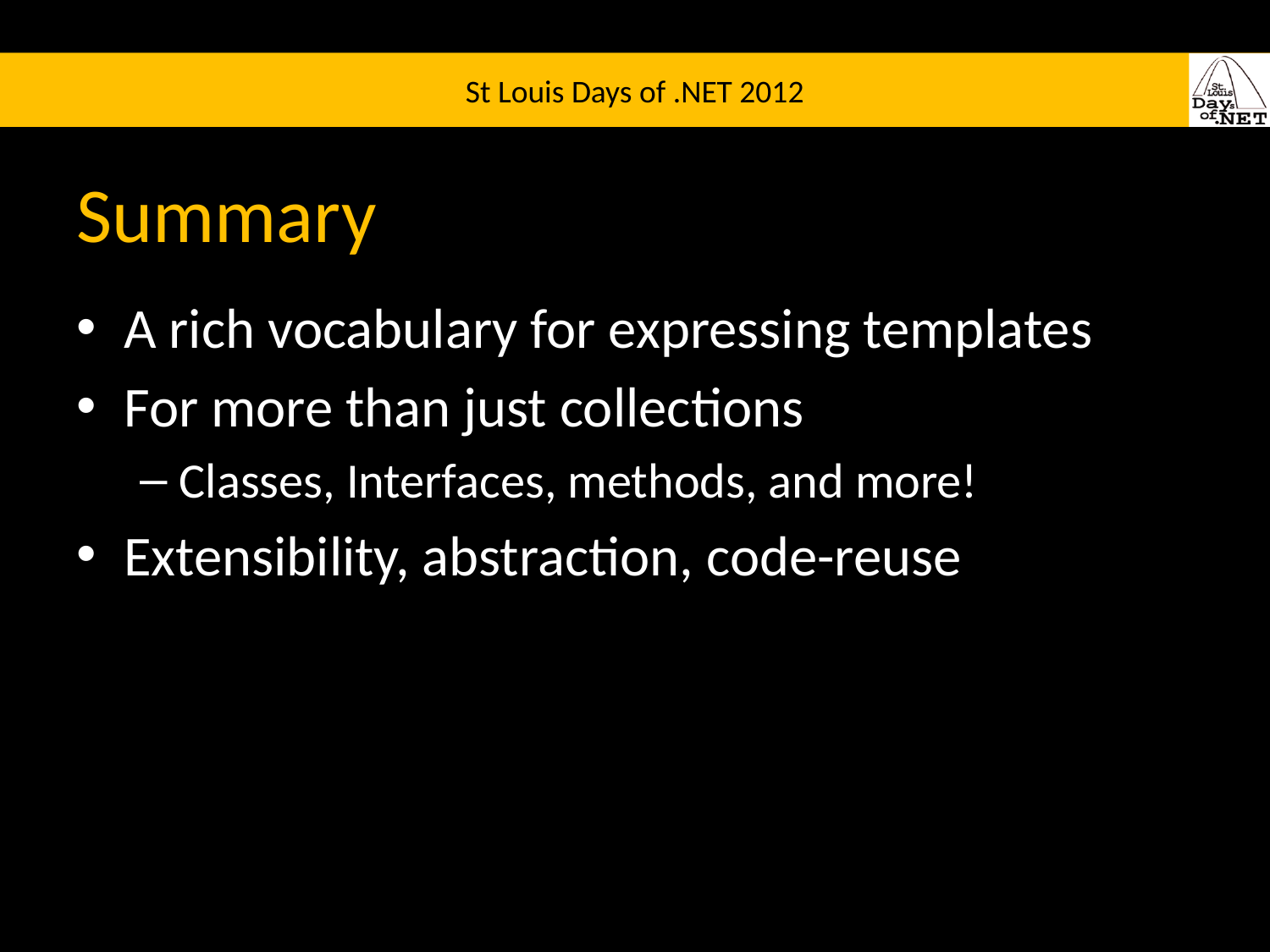

# Summary
A rich vocabulary for expressing templates
For more than just collections
Classes, Interfaces, methods, and more!
Extensibility, abstraction, code-reuse